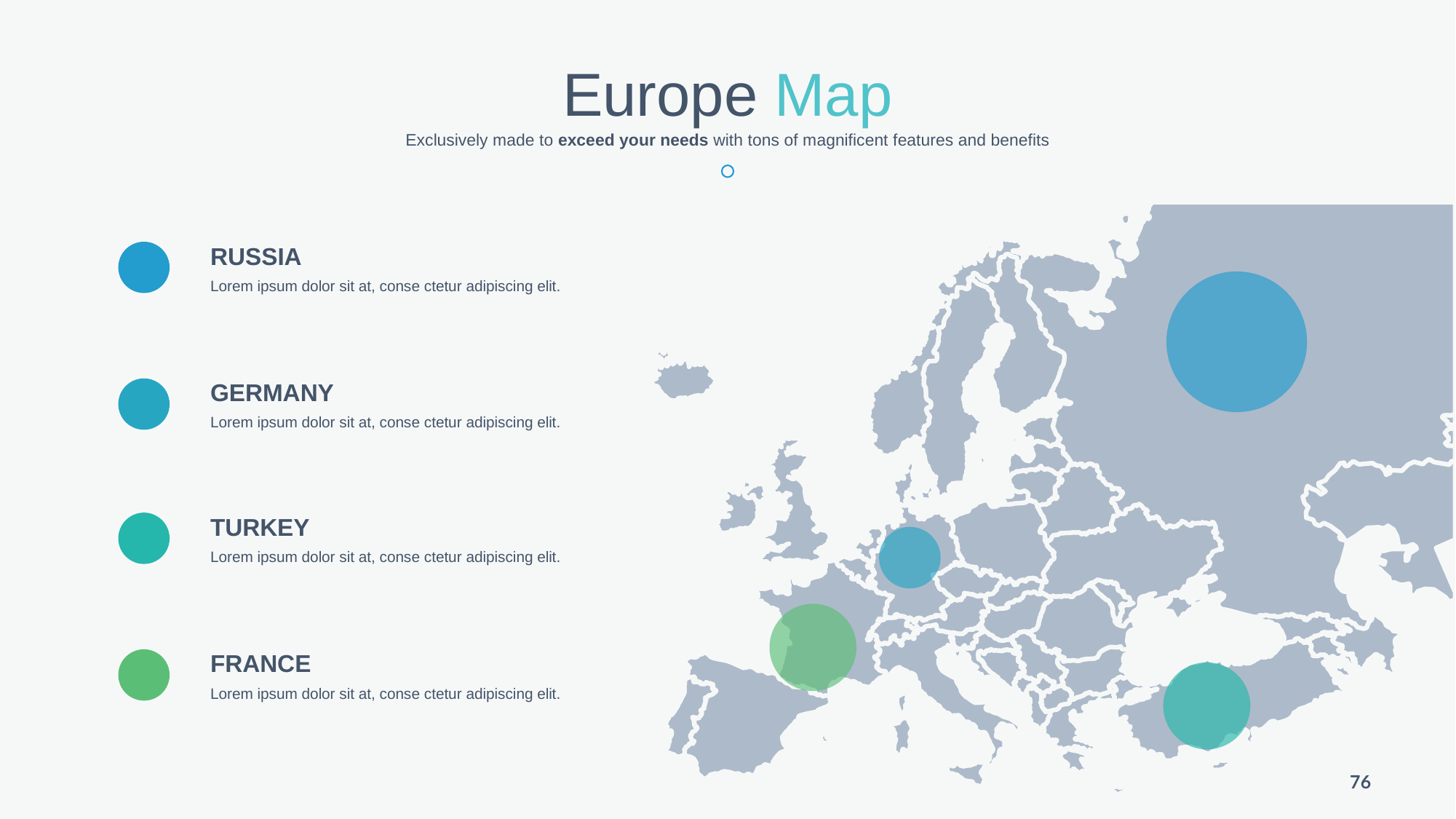

Europe Map
Exclusively made to exceed your needs with tons of magnificent features and benefits

RUSSIA
Lorem ipsum dolor sit at, conse ctetur adipiscing elit.

GERMANY
Lorem ipsum dolor sit at, conse ctetur adipiscing elit.

TURKEY
Lorem ipsum dolor sit at, conse ctetur adipiscing elit.

FRANCE
Lorem ipsum dolor sit at, conse ctetur adipiscing elit.